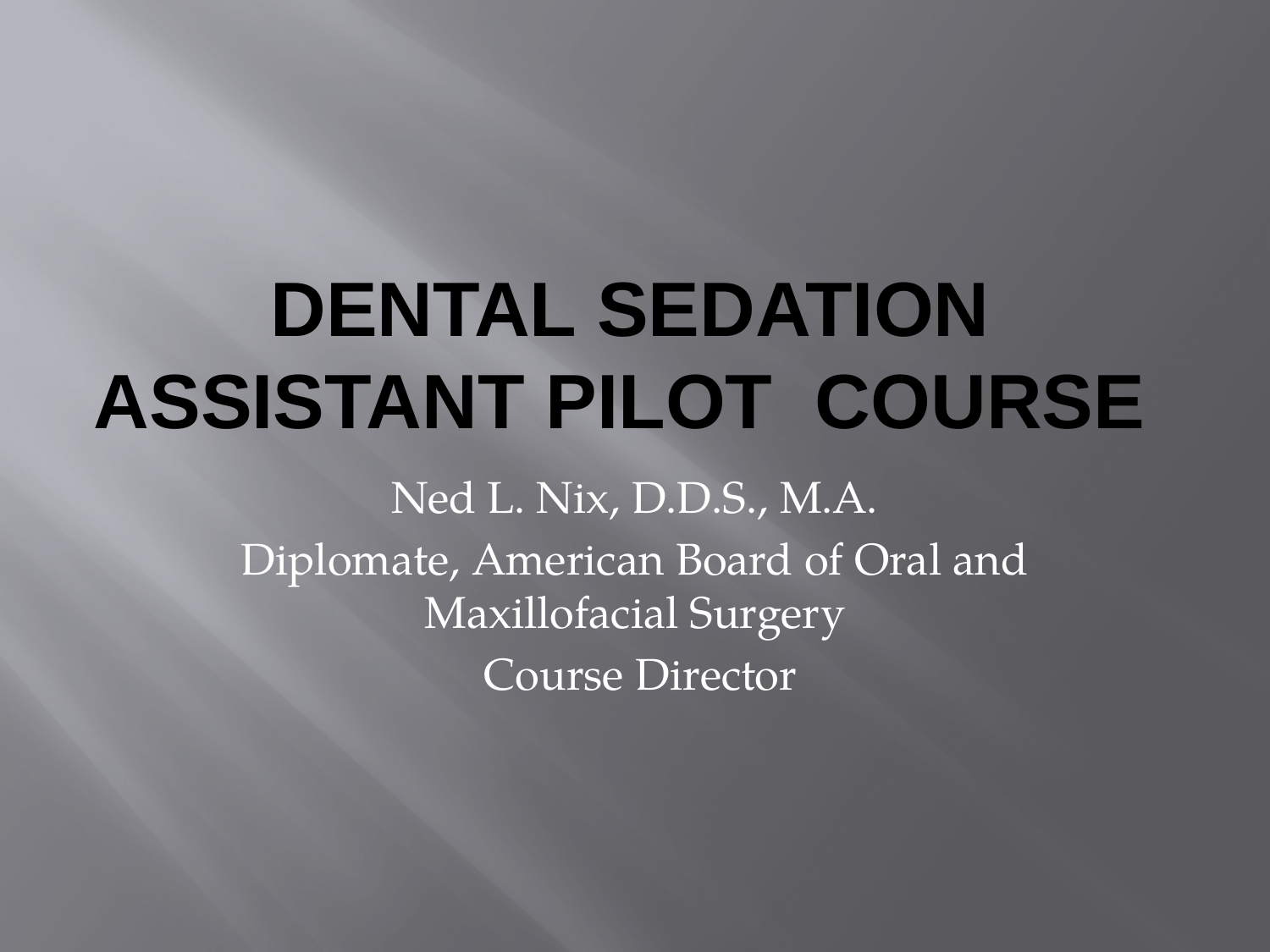

# Dental Sedation Assistant Pilot  Course
Ned L. Nix, D.D.S., M.A.
Diplomate, American Board of Oral and Maxillofacial Surgery
 Course Director